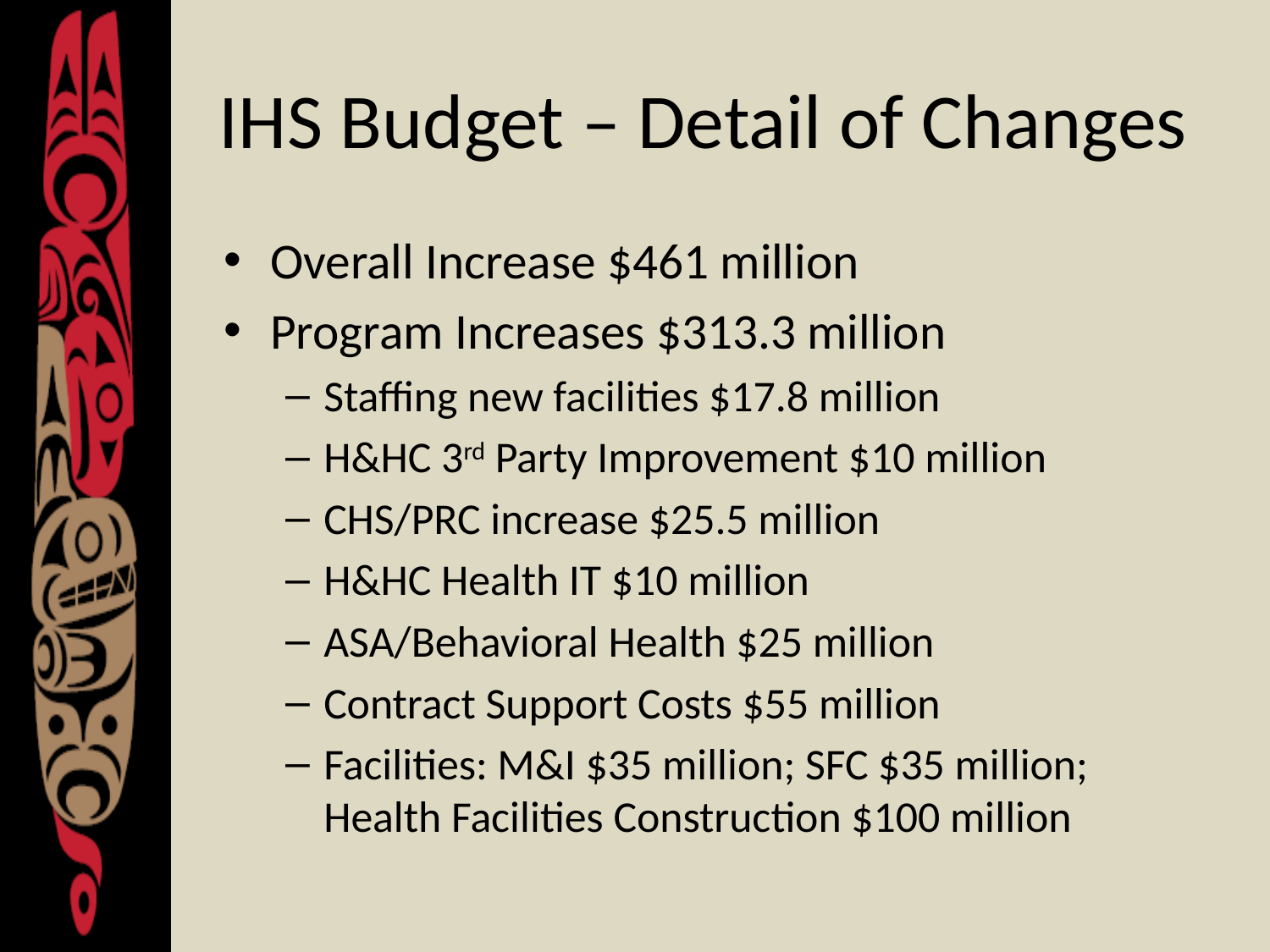

# IHS Budget – Detail of Changes
Overall Increase $461 million
Program Increases $313.3 million
Staffing new facilities $17.8 million
H&HC 3rd Party Improvement $10 million
CHS/PRC increase $25.5 million
H&HC Health IT $10 million
ASA/Behavioral Health $25 million
Contract Support Costs $55 million
Facilities: M&I $35 million; SFC $35 million; Health Facilities Construction $100 million